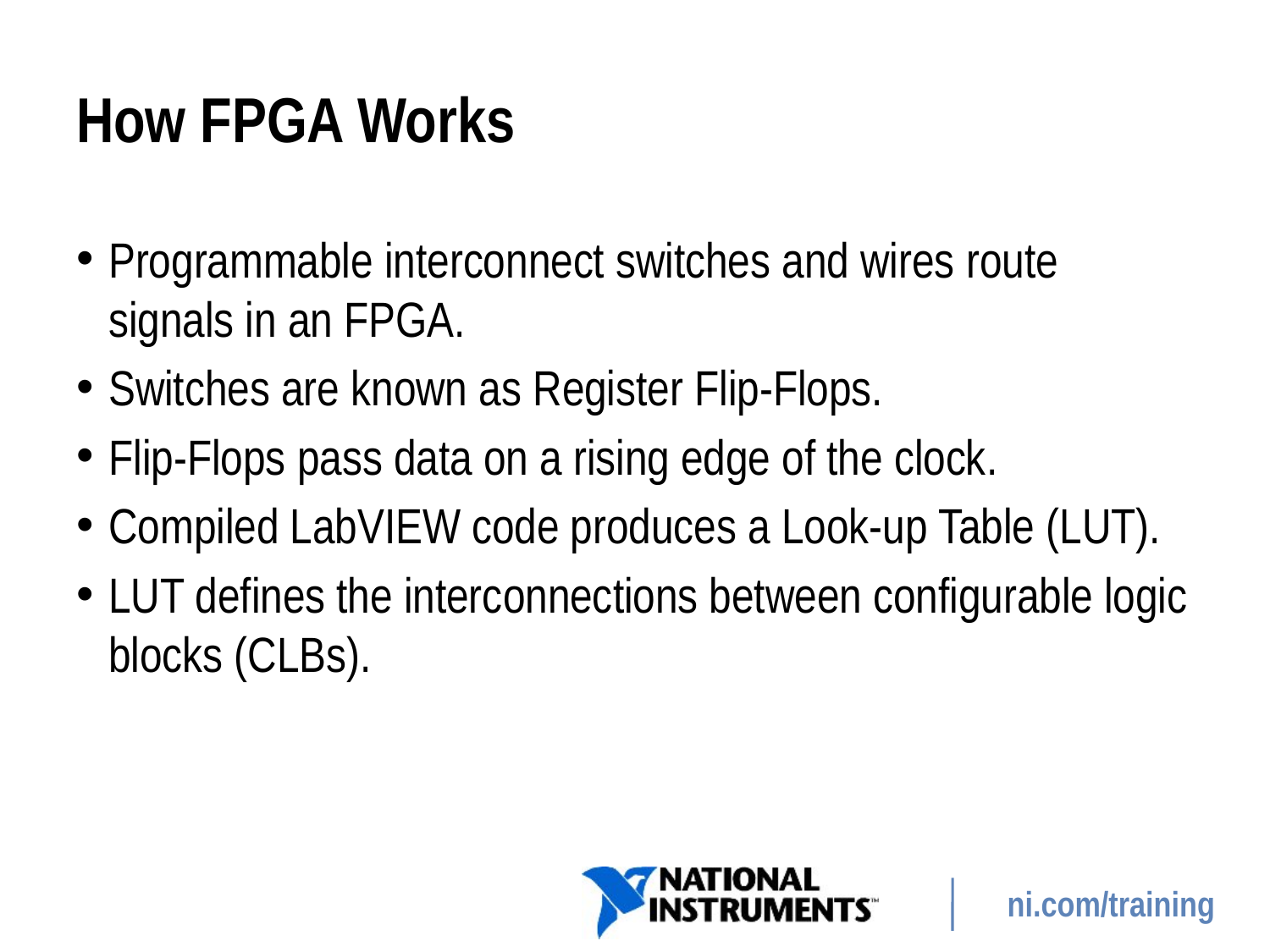

# How FPGA Works
Programmable interconnect switches and wires route signals in an FPGA.
Switches are known as Register Flip-Flops.
Flip-Flops pass data on a rising edge of the clock.
Compiled LabVIEW code produces a Look-up Table (LUT).
LUT defines the interconnections between configurable logic blocks (CLBs).